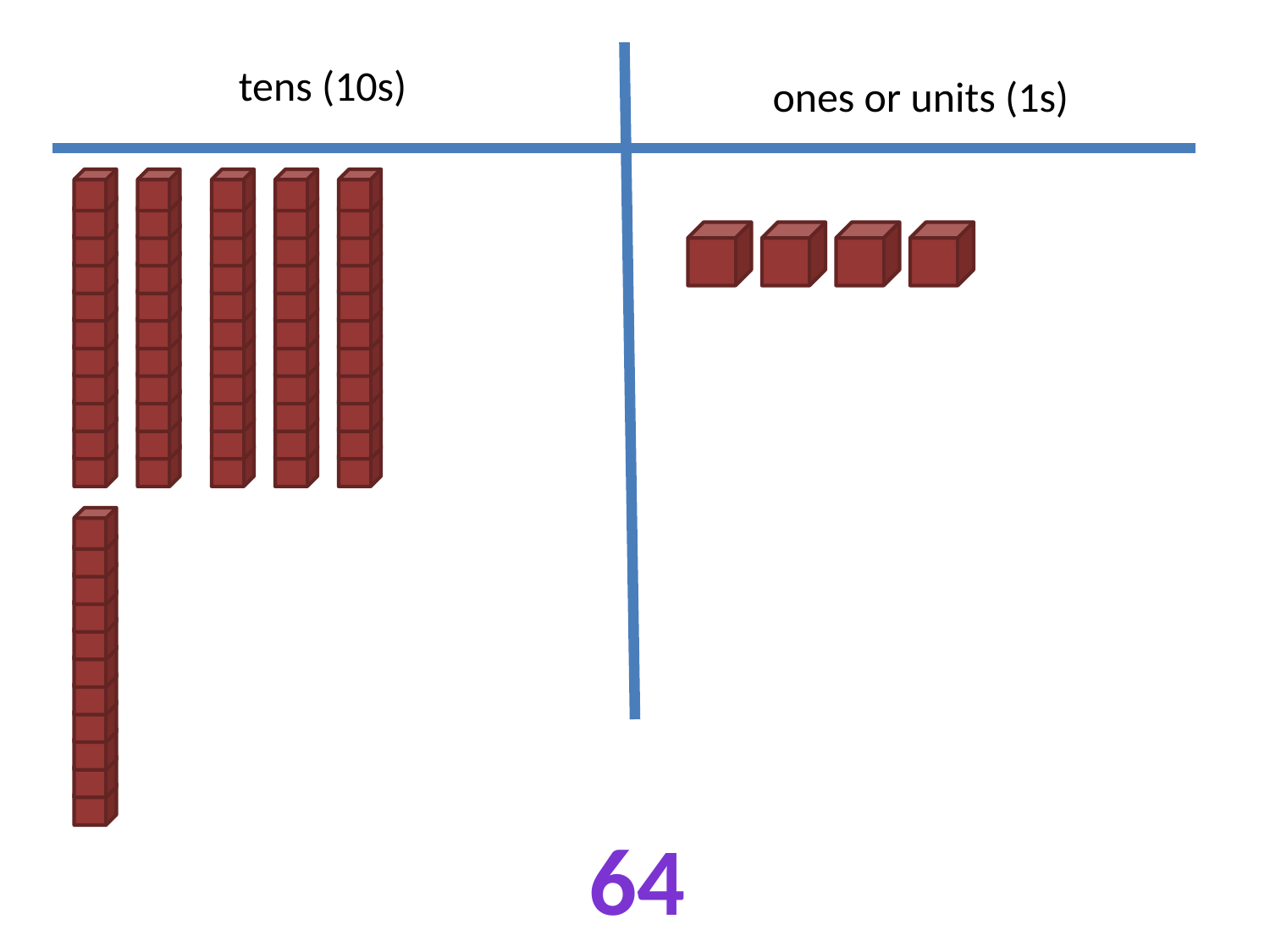

tens (10s)
ones or units (1s)

64